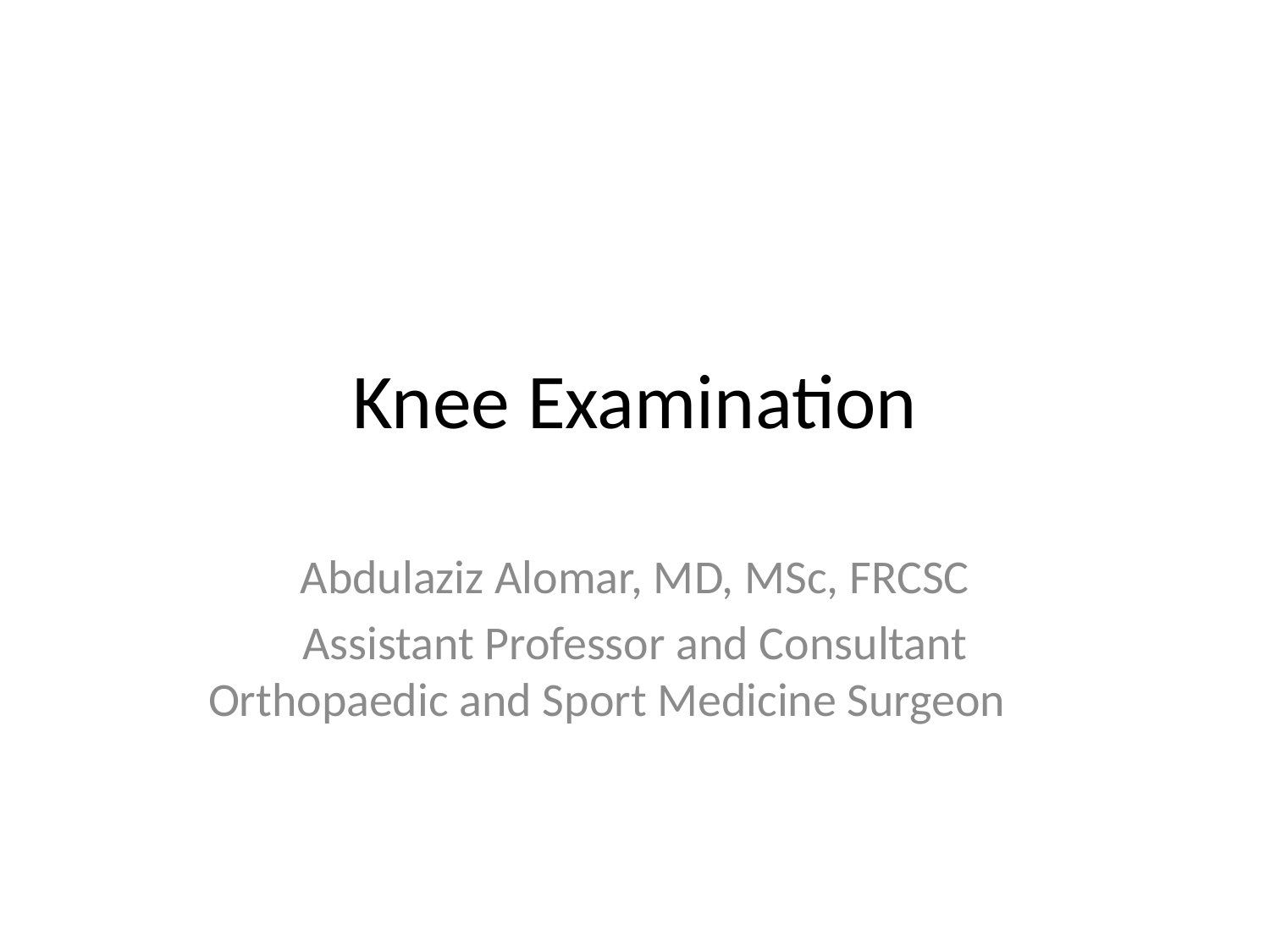

# Knee Examination
Abdulaziz Alomar, MD, MSc, FRCSC
Assistant Professor and Consultant Orthopaedic and Sport Medicine Surgeon